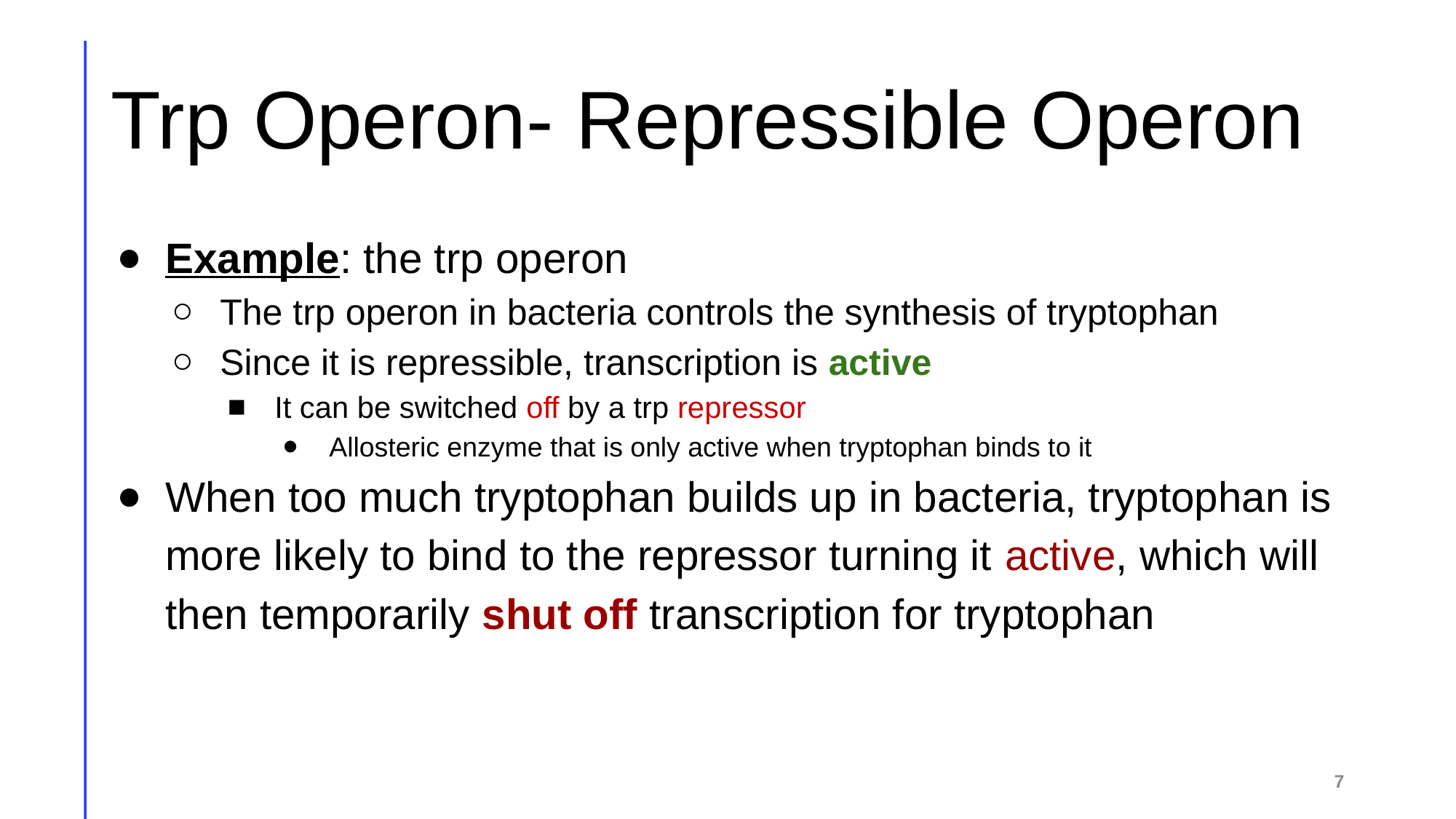

# Trp Operon- Repressible Operon
Example: the trp operon
The trp operon in bacteria controls the synthesis of tryptophan
Since it is repressible, transcription is active
It can be switched off by a trp repressor
Allosteric enzyme that is only active when tryptophan binds to it
When too much tryptophan builds up in bacteria, tryptophan is more likely to bind to the repressor turning it active, which will then temporarily shut off transcription for tryptophan

7